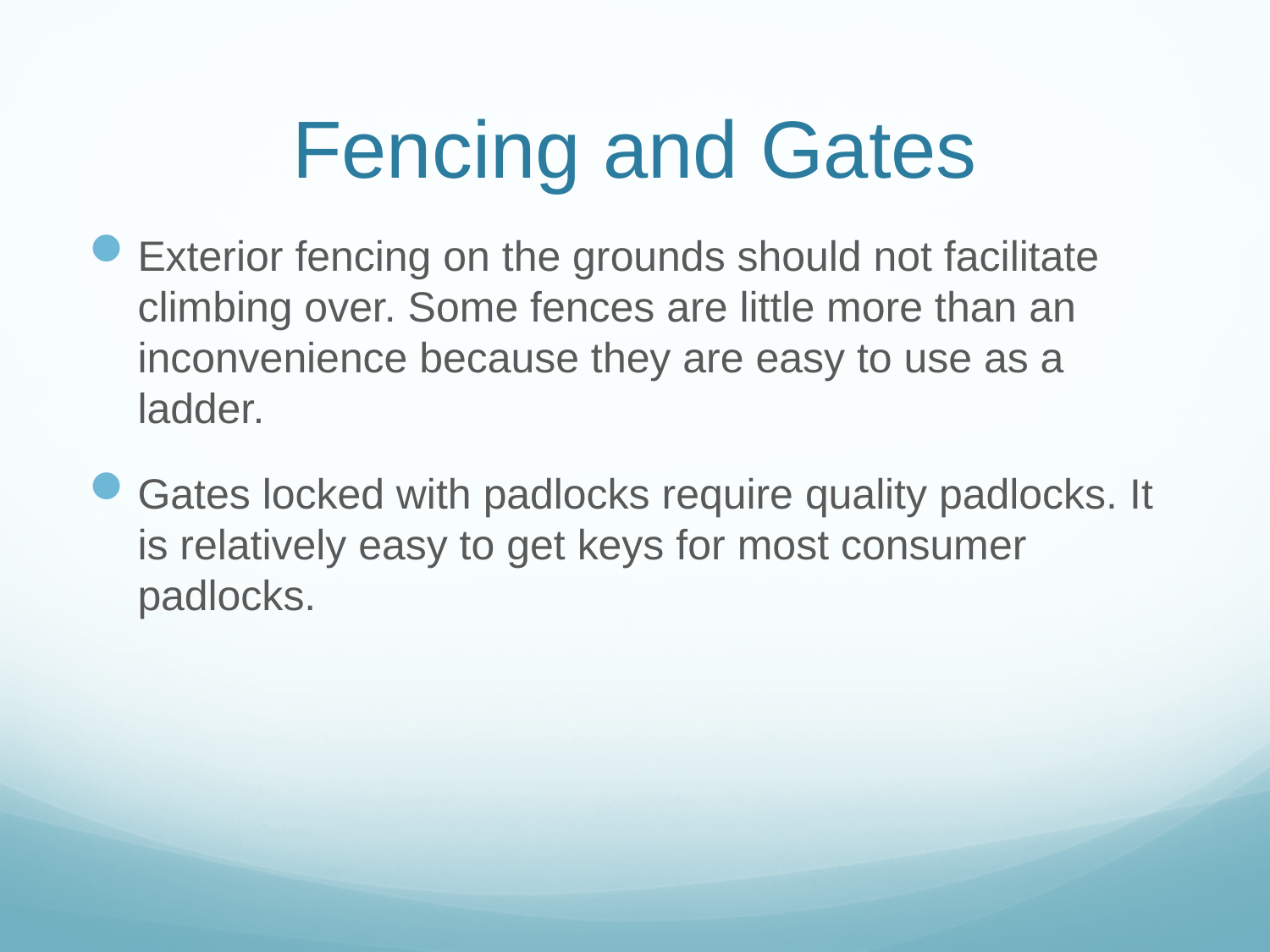

# Fencing and Gates
Exterior fencing on the grounds should not facilitate climbing over. Some fences are little more than an inconvenience because they are easy to use as a ladder.
Gates locked with padlocks require quality padlocks. It is relatively easy to get keys for most consumer padlocks.